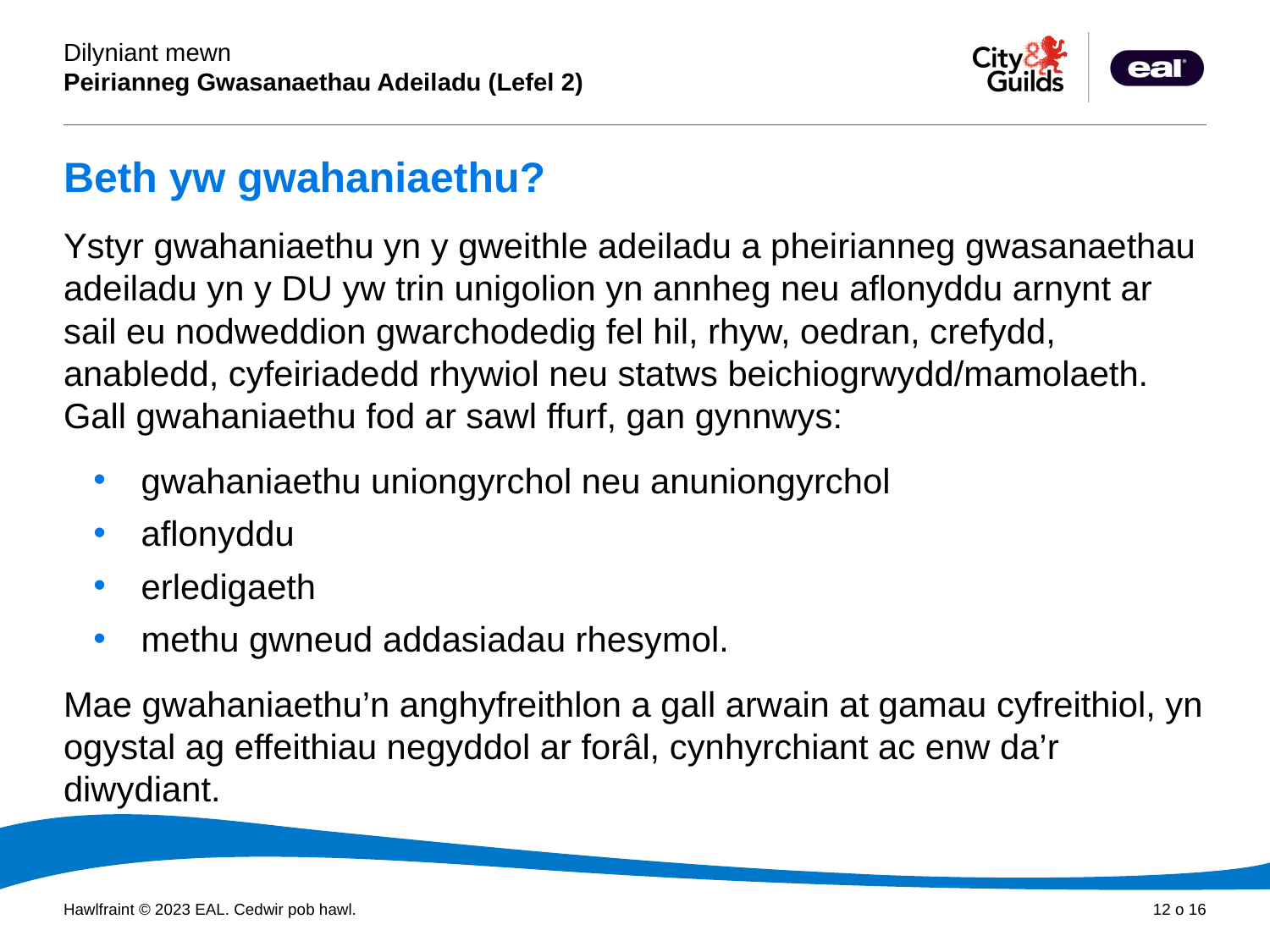

# Beth yw gwahaniaethu?
Ystyr gwahaniaethu yn y gweithle adeiladu a pheirianneg gwasanaethau adeiladu yn y DU yw trin unigolion yn annheg neu aflonyddu arnynt ar sail eu nodweddion gwarchodedig fel hil, rhyw, oedran, crefydd, anabledd, cyfeiriadedd rhywiol neu statws beichiogrwydd/mamolaeth. Gall gwahaniaethu fod ar sawl ffurf, gan gynnwys:
gwahaniaethu uniongyrchol neu anuniongyrchol
aflonyddu
erledigaeth
methu gwneud addasiadau rhesymol.
Mae gwahaniaethu’n anghyfreithlon a gall arwain at gamau cyfreithiol, yn ogystal ag effeithiau negyddol ar forâl, cynhyrchiant ac enw da’r diwydiant.